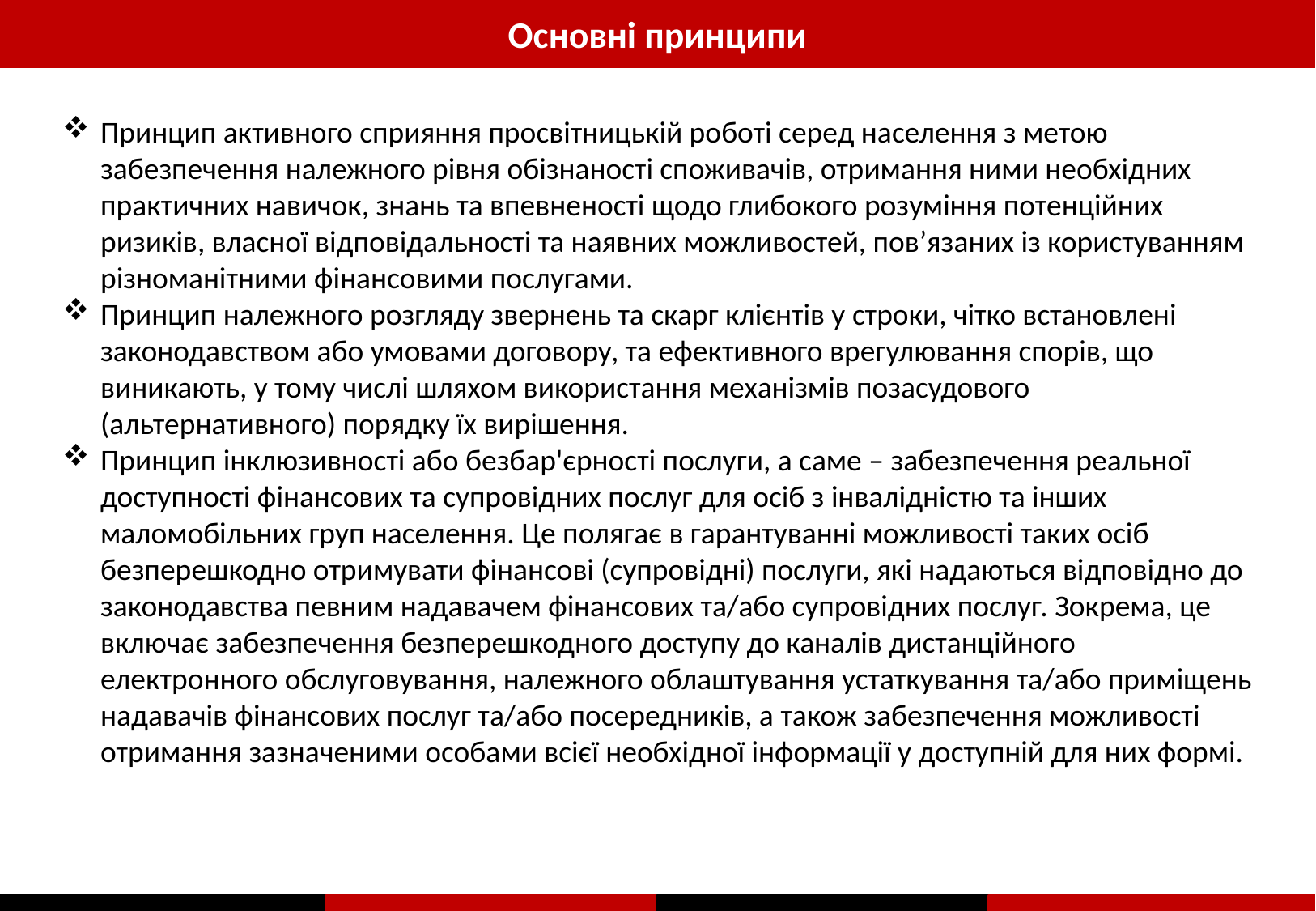

Основні принципи
Принцип активного сприяння просвітницькій роботі серед населення з метою забезпечення належного рівня обізнаності споживачів, отримання ними необхідних практичних навичок, знань та впевненості щодо глибокого розуміння потенційних ризиків, власної відповідальності та наявних можливостей, пов’язаних із користуванням різноманітними фінансовими послугами.
Принцип належного розгляду звернень та скарг клієнтів у строки, чітко встановлені законодавством або умовами договору, та ефективного врегулювання спорів, що виникають, у тому числі шляхом використання механізмів позасудового (альтернативного) порядку їх вирішення.
Принцип інклюзивності або безбар'єрності послуги, а саме – забезпечення реальної доступності фінансових та супровідних послуг для осіб з інвалідністю та інших маломобільних груп населення. Це полягає в гарантуванні можливості таких осіб безперешкодно отримувати фінансові (супровідні) послуги, які надаються відповідно до законодавства певним надавачем фінансових та/або супровідних послуг. Зокрема, це включає забезпечення безперешкодного доступу до каналів дистанційного електронного обслуговування, належного облаштування устаткування та/або приміщень надавачів фінансових послуг та/або посередників, а також забезпечення можливості отримання зазначеними особами всієї необхідної інформації у доступній для них формі.